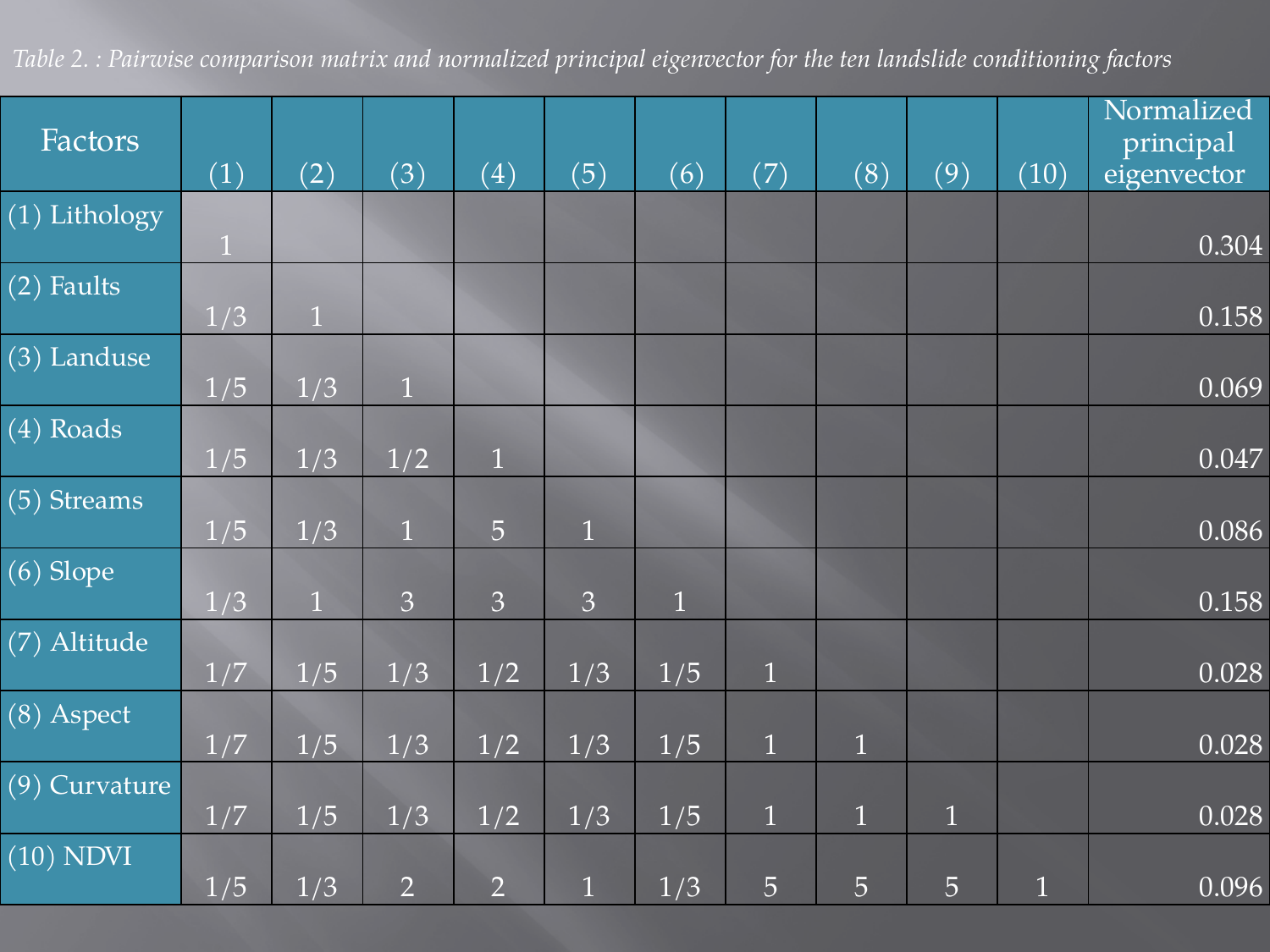

Table 2. : Pairwise comparison matrix and normalized principal eigenvector for the ten landslide conditioning factors
| Factors | (1) | (2) | (3) | (4) | (5) | (6) | (7) | (8) | (9) | (10) | Normalized principal eigenvector |
| --- | --- | --- | --- | --- | --- | --- | --- | --- | --- | --- | --- |
| (1) Lithology | 1 |  |  |  |  |  |  |  |  |  | 0.304 |
| (2) Faults | 1/3 | 1 |  |  |  |  |  |  |  |  | 0.158 |
| (3) Landuse | 1/5 | 1/3 | 1 |  |  |  |  |  |  |  | 0.069 |
| (4) Roads | 1/5 | 1/3 | 1/2 | 1 |  |  |  |  |  |  | 0.047 |
| (5) Streams | 1/5 | 1/3 | 1 | 5 | 1 |  |  |  |  |  | 0.086 |
| (6) Slope | 1/3 | 1 | 3 | 3 | 3 | 1 |  |  |  |  | 0.158 |
| (7) Altitude | 1/7 | 1/5 | 1/3 | 1/2 | 1/3 | 1/5 | 1 |  |  |  | 0.028 |
| (8) Aspect | 1/7 | 1/5 | 1/3 | 1/2 | 1/3 | 1/5 | 1 | 1 |  |  | 0.028 |
| (9) Curvature | 1/7 | 1/5 | 1/3 | 1/2 | 1/3 | 1/5 | 1 | 1 | 1 |  | 0.028 |
| (10) NDVI | 1/5 | 1/3 | 2 | 2 | 1 | 1/3 | 5 | 5 | 5 | 1 | 0.096 |